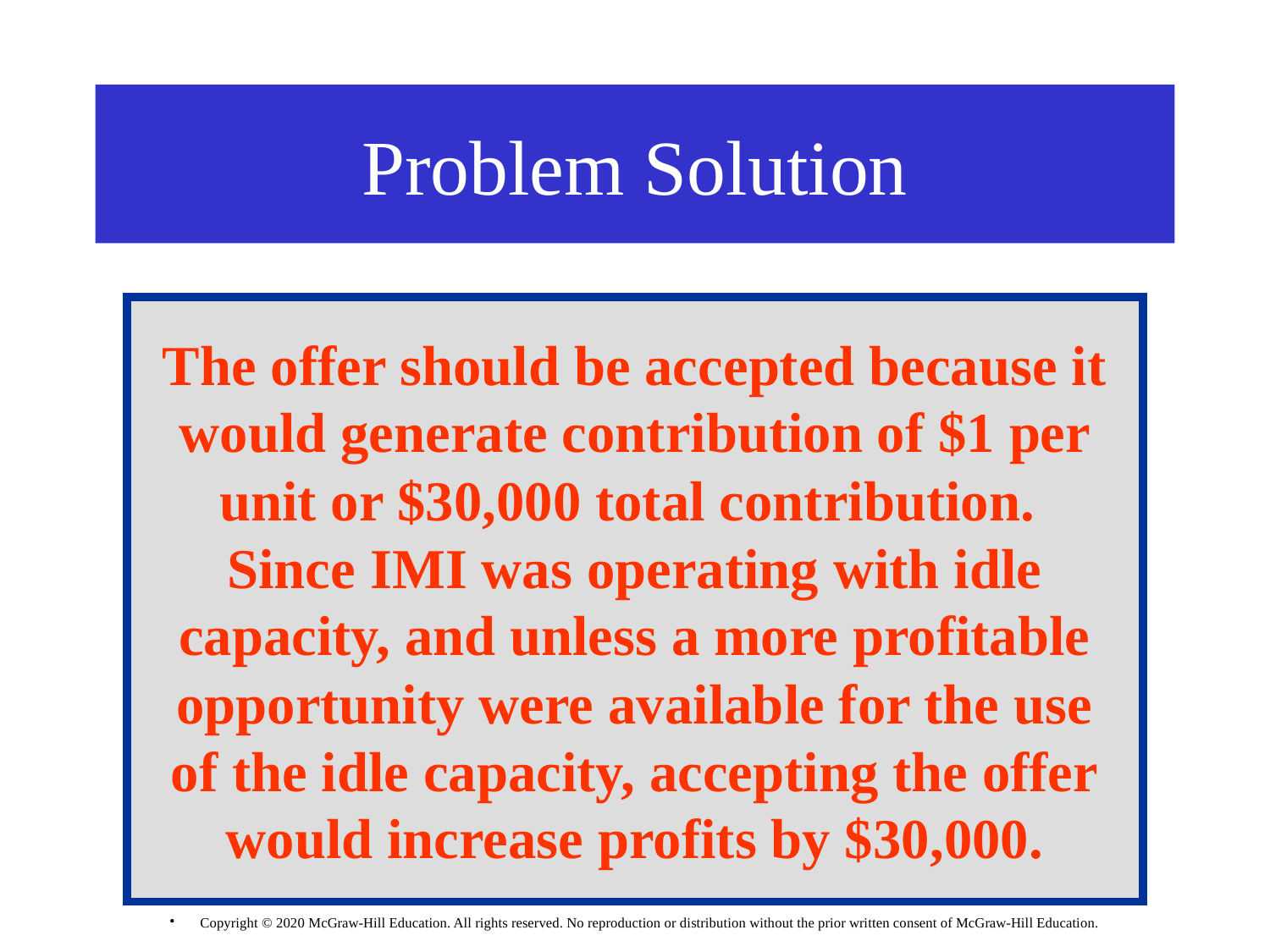

# Problem Solution
The offer should be accepted because it would generate contribution of $1 per unit or $30,000 total contribution.  Since IMI was operating with idle capacity, and unless a more profitable opportunity were available for the use of the idle capacity, accepting the offer would increase profits by $30,000.